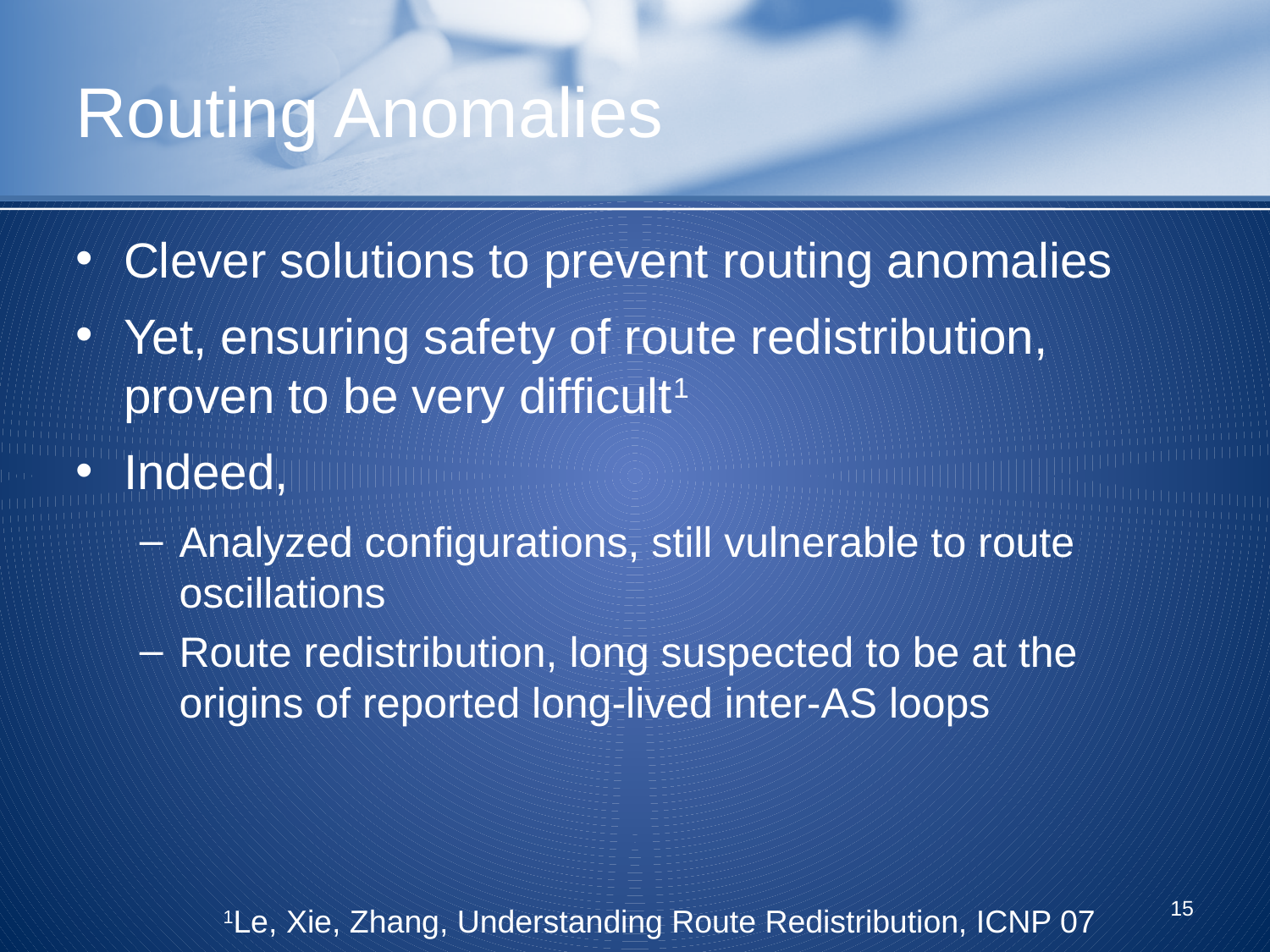

# Routing Anomalies
Clever solutions to prevent routing anomalies
Yet, ensuring safety of route redistribution, proven to be very difficult1
Indeed,
Analyzed configurations, still vulnerable to route oscillations
Route redistribution, long suspected to be at the origins of reported long-lived inter-AS loops

15
1Le, Xie, Zhang, Understanding Route Redistribution, ICNP 07